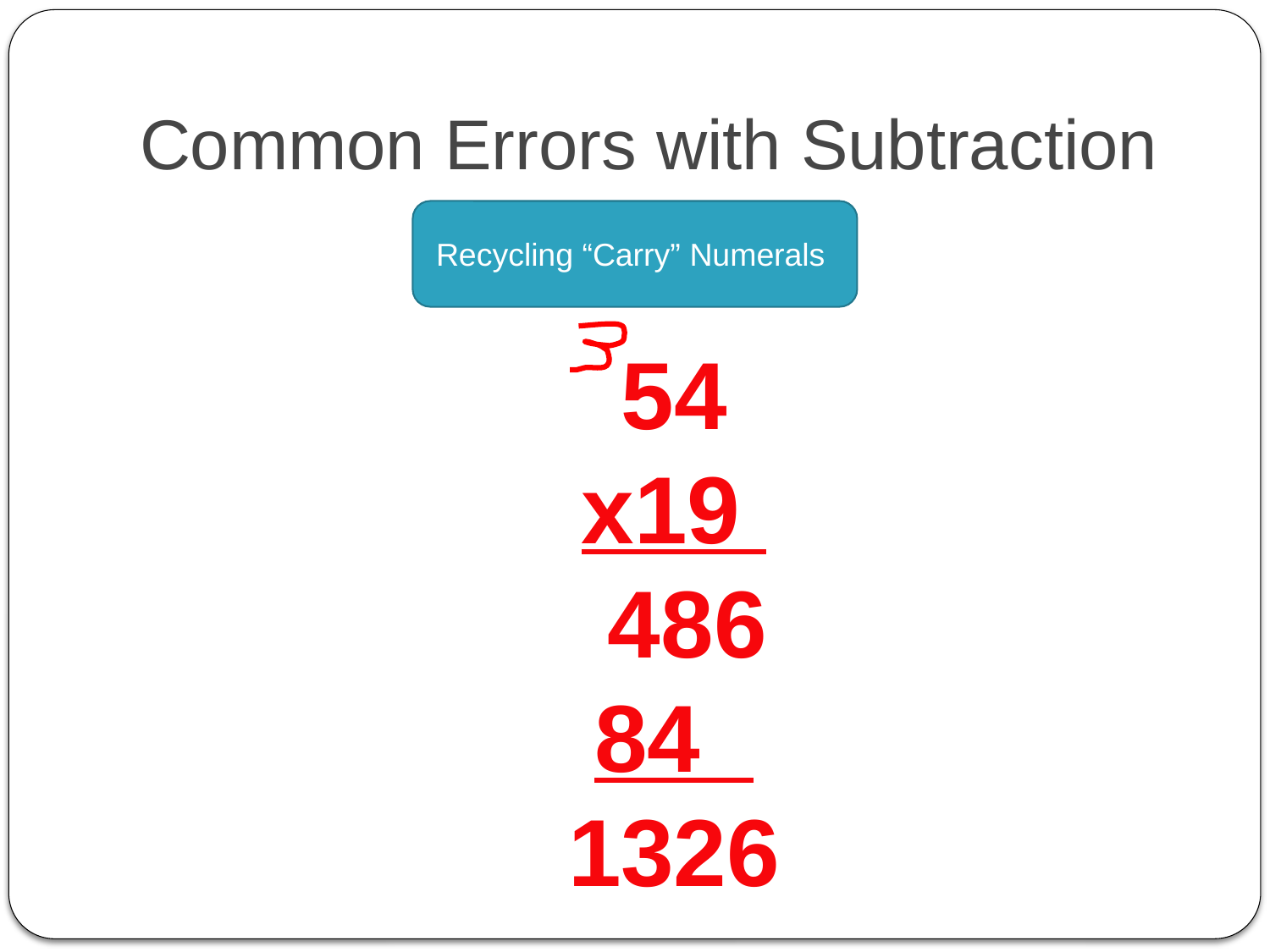

# Common Errors with Subtraction
Recycling “Carry” Numerals

54
x19
 486
84
1326